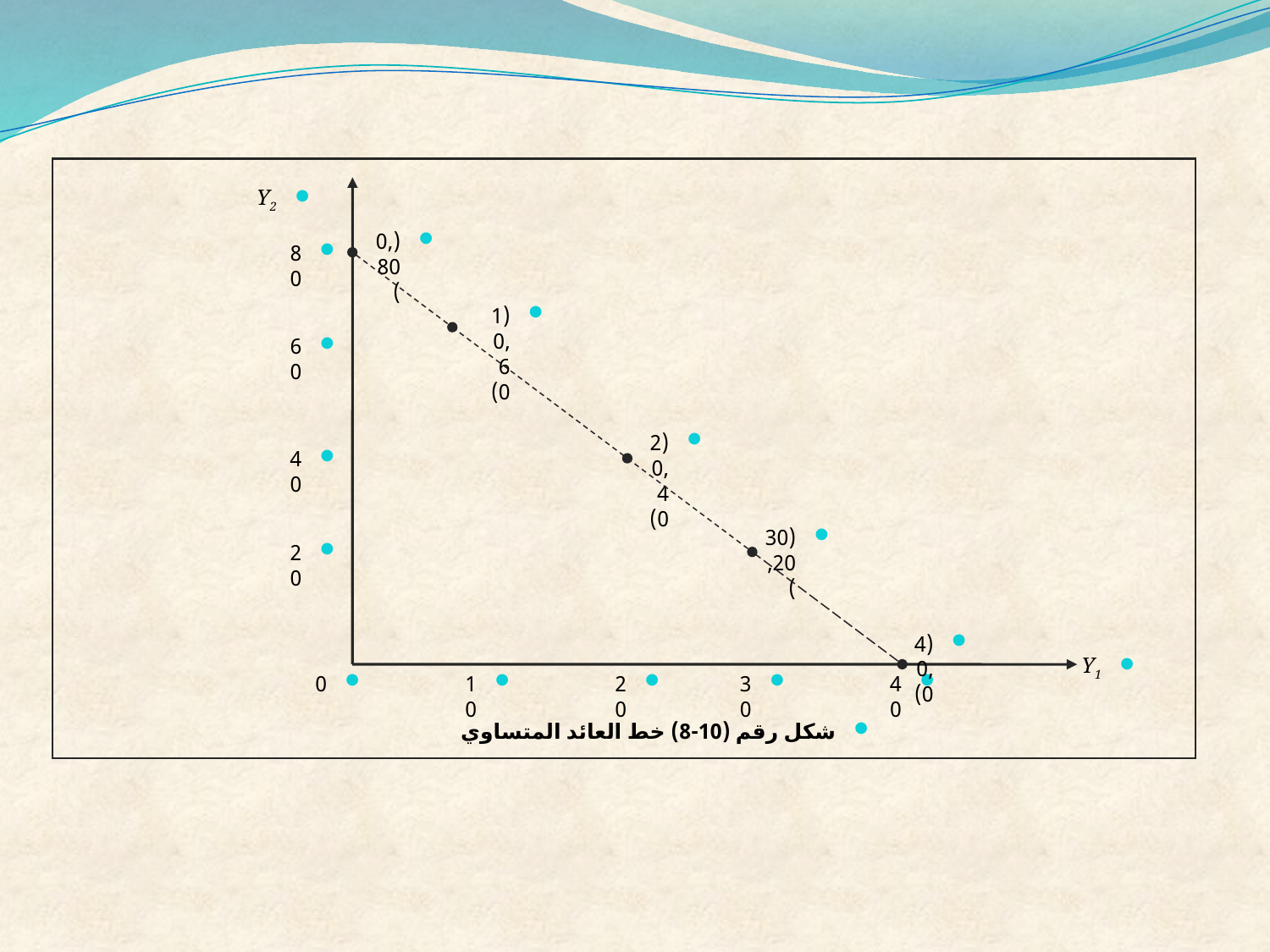

Y2

(0,80)
80

(10,60)
60

(20,40)
40

(30,20)
20

(40,0)
Y1
0

10
20
30
40
شكل رقم (10-8) خط العائد المتساوي